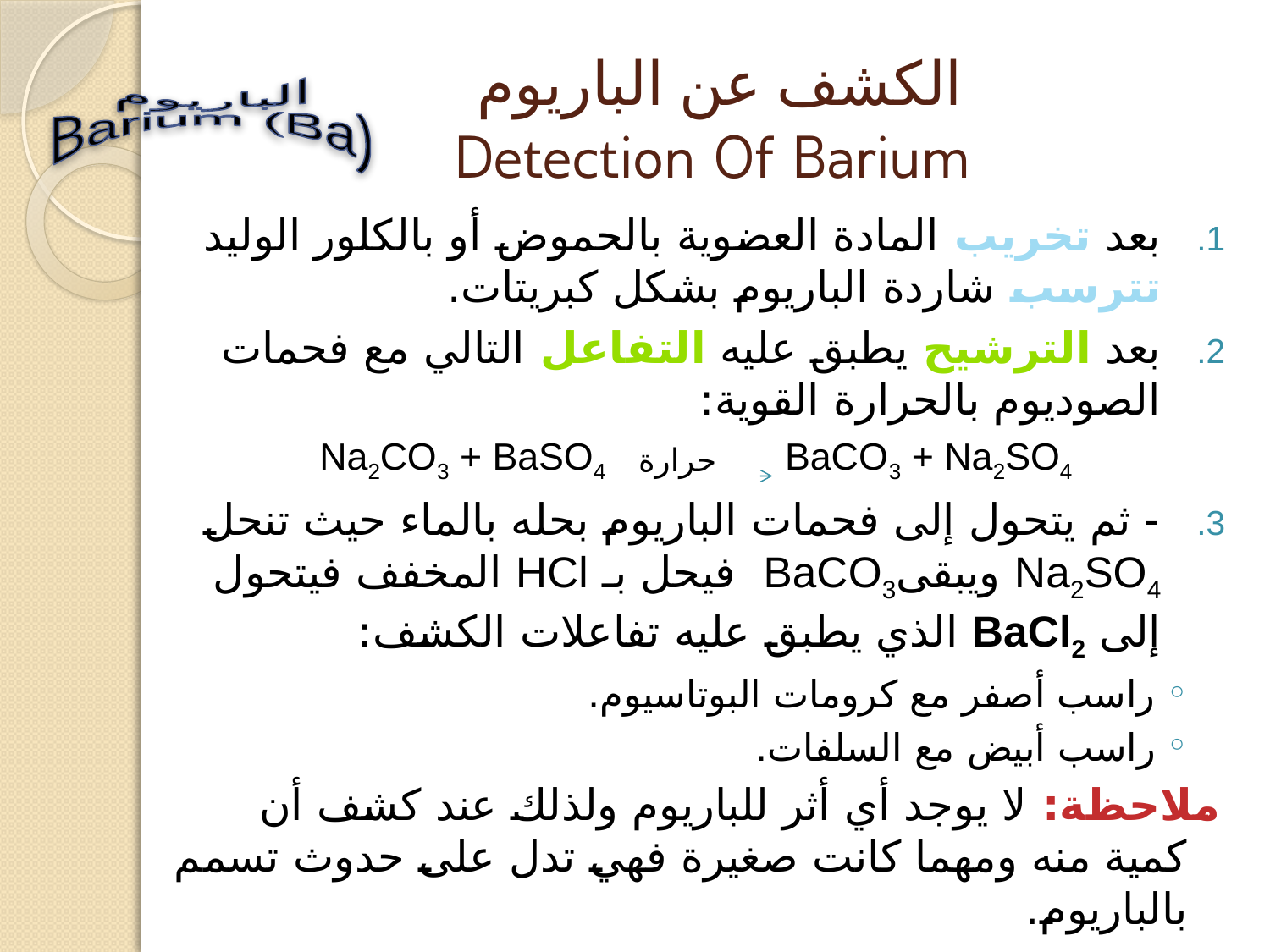

# الكشف عن الباريوم Detection Of Barium
الباريوم
Barium (Ba)
بعد تخريب المادة العضوية بالحموض أو بالكلور الوليد تترسب شاردة الباريوم بشكل كبريتات.
بعد الترشيح يطبق عليه التفاعل التالي مع فحمات الصوديوم بالحرارة القوية:
Na2CO3 + BaSO4                 BaCO3 + Na2SO4
- ثم يتحول إلى فحمات الباريوم بحله بالماء حيث تنحل Na2SO4 ويبقىBaCO3  فيحل بـ HCl المخفف فيتحول إلى BaCl2 الذي يطبق عليه تفاعلات الكشف:
راسب أصفر مع كرومات البوتاسيوم.
راسب أبيض مع السلفات.
ملاحظة: لا يوجد أي أثر للباريوم ولذلك عند كشف أن كمية منه ومهما كانت صغيرة فهي تدل على حدوث تسمم بالباريوم.

حرارة